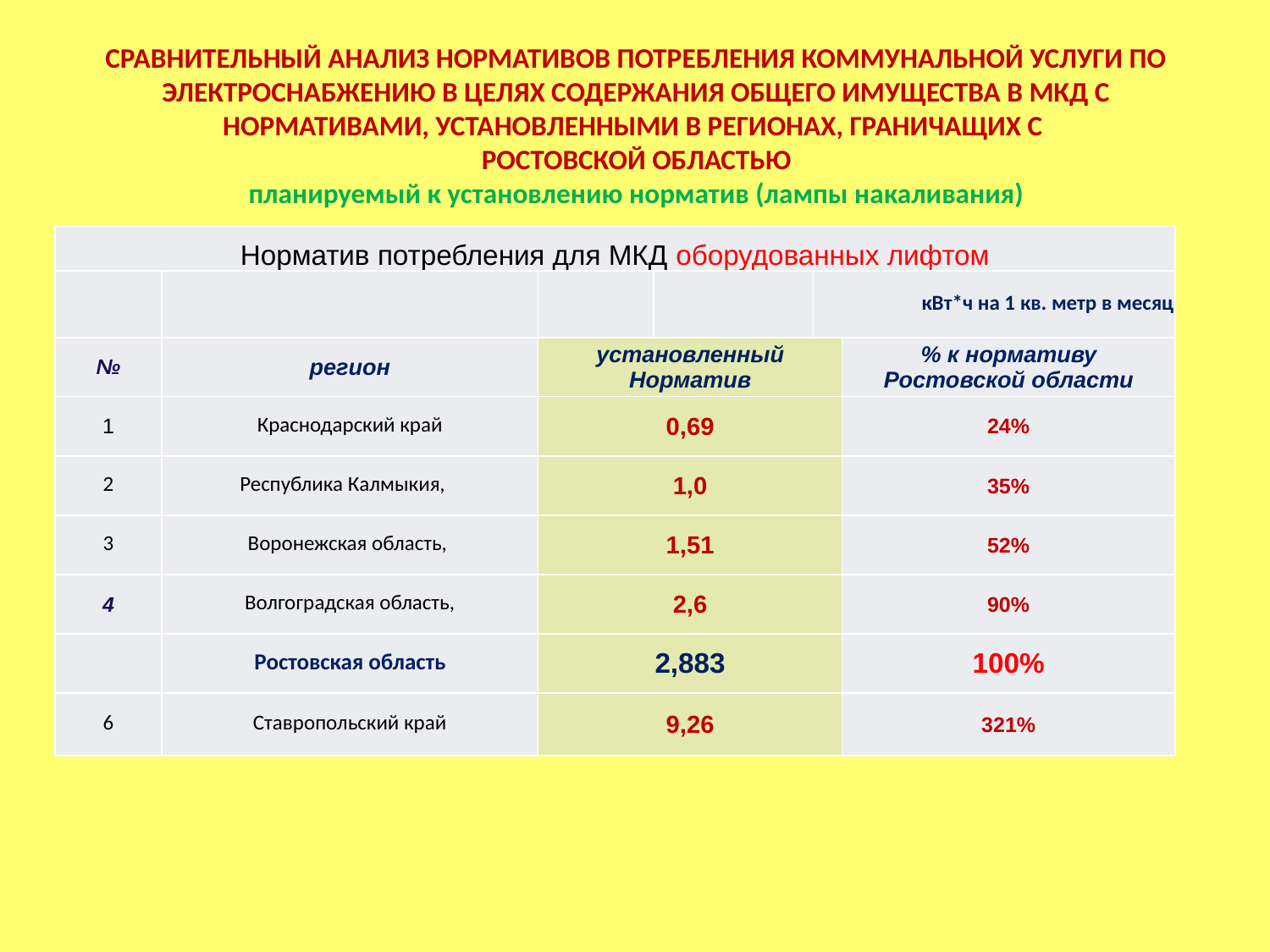

# СРАВНИТЕЛЬНЫЙ АНАЛИЗ НОРМАТИВОВ ПОТРЕБЛЕНИЯ КОММУНАЛЬНОЙ УСЛУГИ ПО ЭЛЕКТРОСНАБЖЕНИЮ В ЦЕЛЯХ СОДЕРЖАНИЯ ОБЩЕГО ИМУЩЕСТВА В МКД С НОРМАТИВАМИ, УСТАНОВЛЕННЫМИ В РЕГИОНАХ, ГРАНИЧАЩИХ С РОСТОВСКОЙ ОБЛАСТЬЮ планируемый к установлению норматив (лампы накаливания)
| Норматив потребления для МКД оборудованных лифтом |  |  |  |  |  |
| --- | --- | --- | --- | --- | --- |
|  |  |  |  | кВт\*ч на 1 кв. метр в месяц |  |
| № | регион | установленный Норматив |  |  | % к нормативу Ростовской области |
| 1 | Краснодарский край | 0,69 |  |  | 24% |
| 2 | Республика Калмыкия, | 1,0 |  |  | 35% |
| 3 | Воронежская область, | 1,51 |  |  | 52% |
| 4 | Волгоградская область, | 2,6 |  |  | 90% |
|  | Ростовская область | 2,883 |  |  | 100% |
| 6 | Ставропольский край | 9,26 |  |  | 321% |